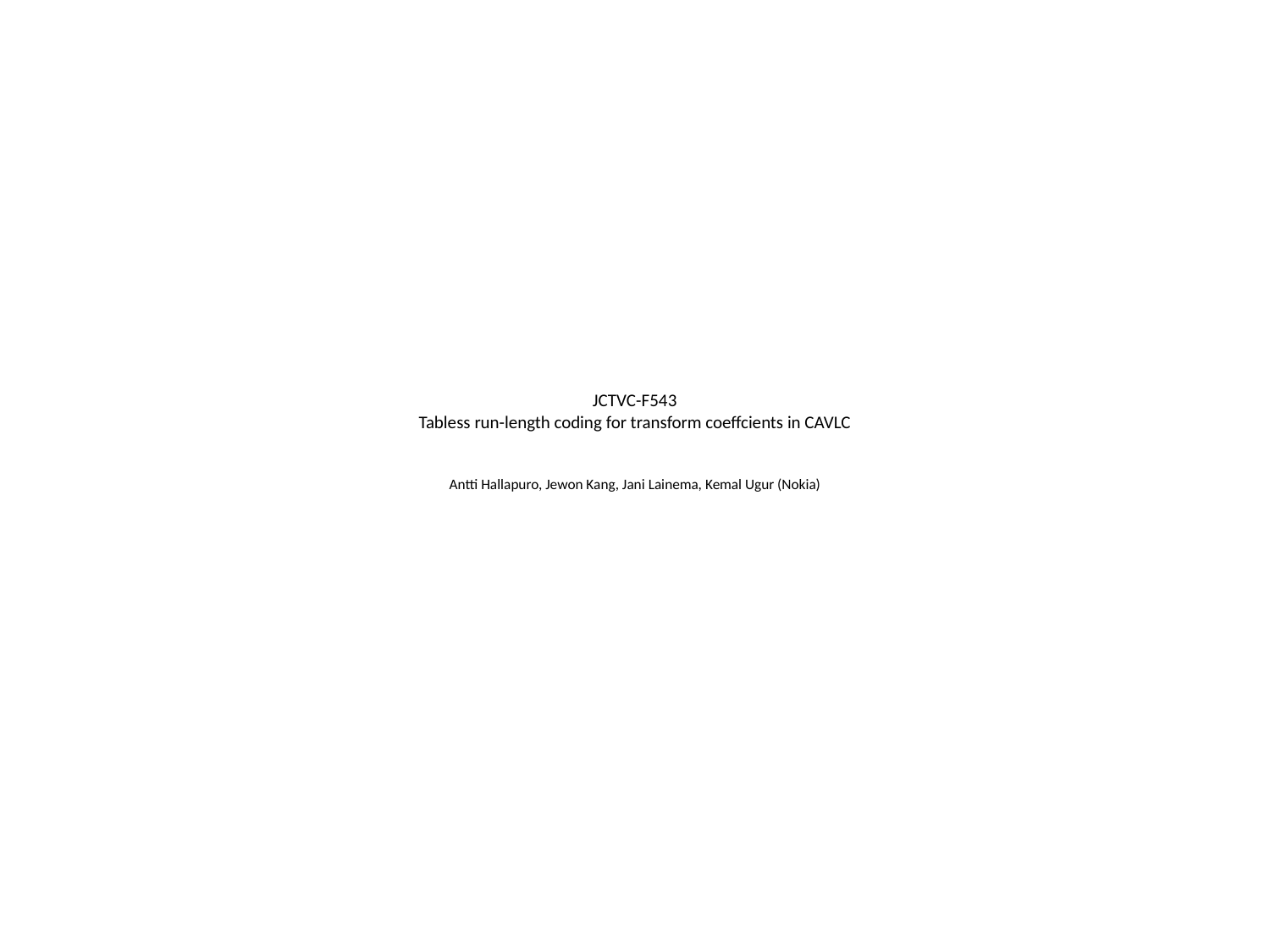

# JCTVC-F543 Tabless run-length coding for transform coeffcients in CAVLC Antti Hallapuro, Jewon Kang, Jani Lainema, Kemal Ugur (Nokia)